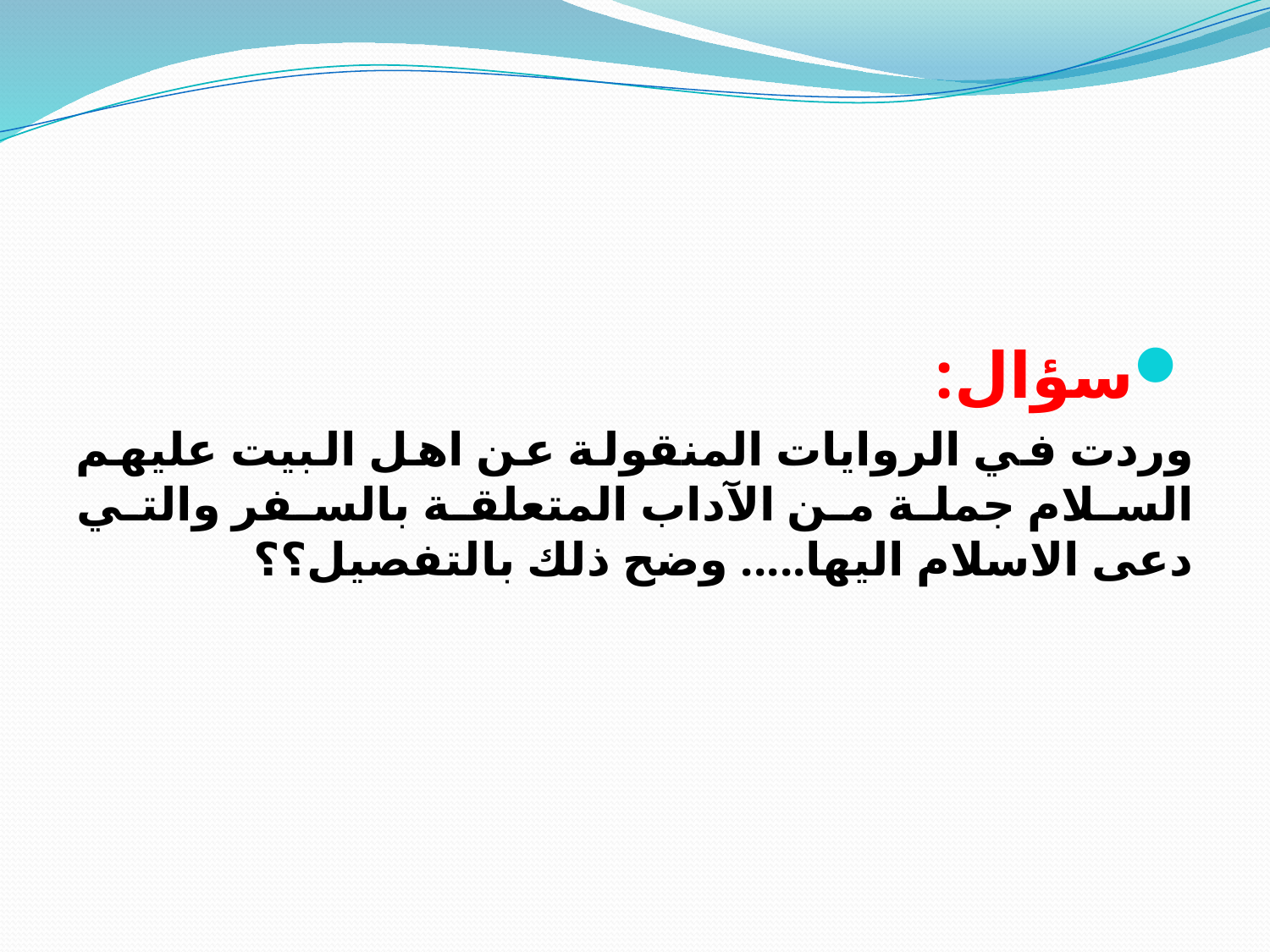

سؤال:
وردت في الروايات المنقولة عن اهل البيت عليهم السلام جملة من الآداب المتعلقة بالسفر والتي دعى الاسلام اليها..... وضح ذلك بالتفصيل؟؟